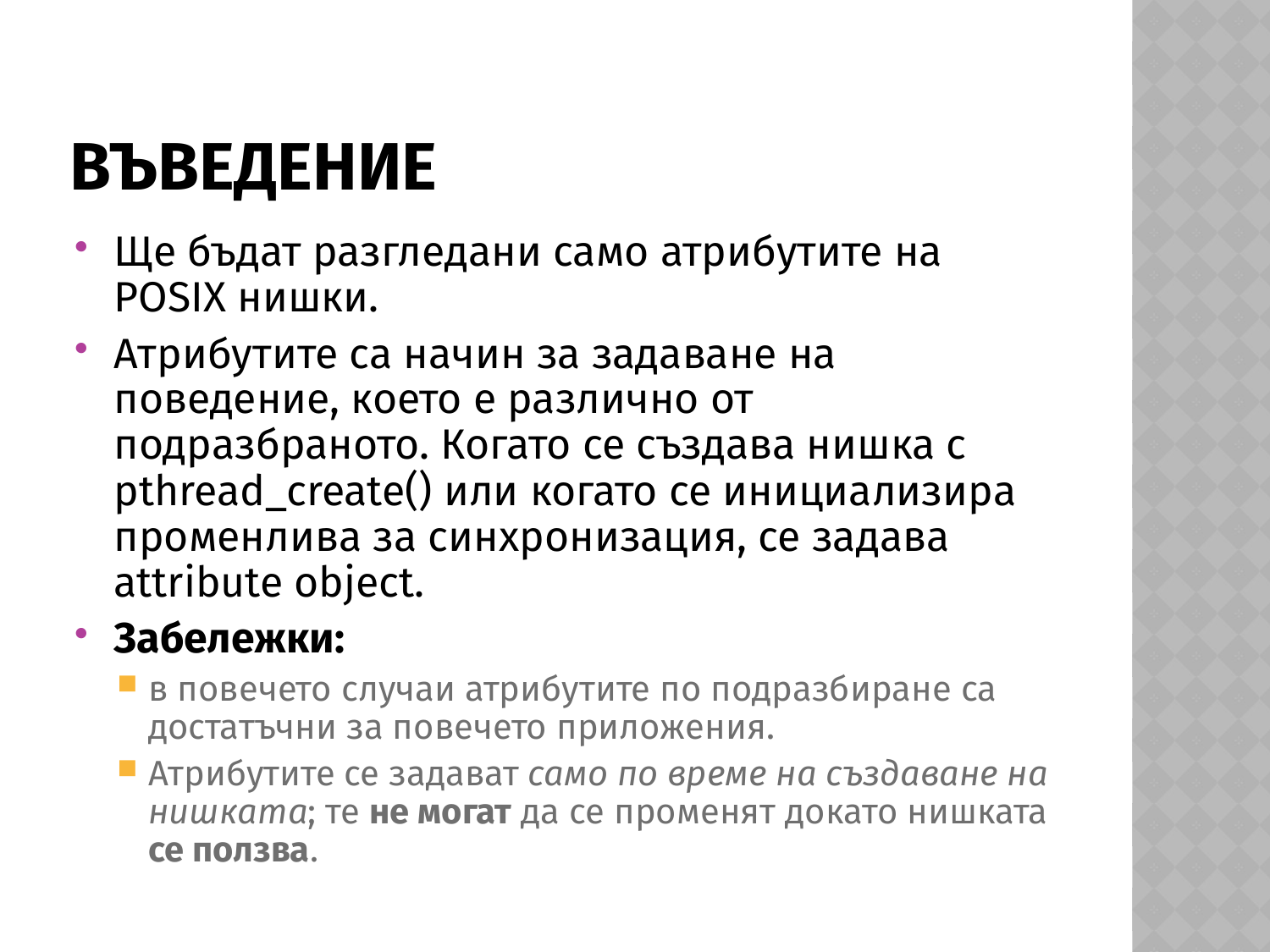

# Въведение
Ще бъдат разгледани само атрибутите на POSIX нишки.
Атрибутите са начин за задаване на поведение, което е различно от подразбраното. Когато се създава нишка с pthread_create() или когато се инициализира променлива за синхронизация, се задава attribute object.
Забележки:
в повечето случаи атрибутите по подразбиране са достатъчни за повечето приложения.
Атрибутите се задават само по време на създаване на нишката; те не могат да се променят докато нишката се ползва.